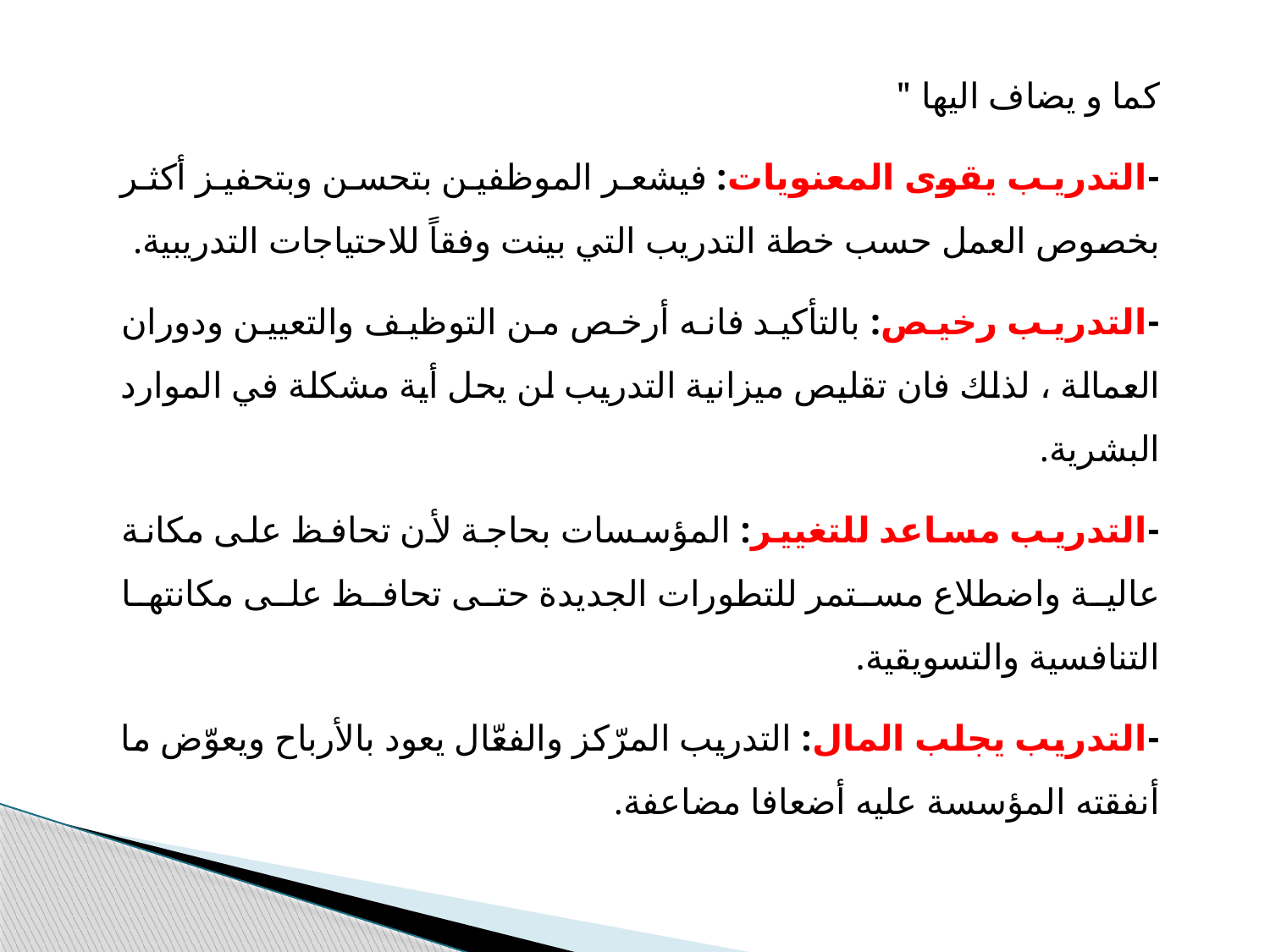

كما و يضاف اليها "
-التدريب يقوى المعنويات: فيشعر الموظفين بتحسن وبتحفيز أكثر بخصوص العمل حسب خطة التدريب التي بينت وفقاً للاحتياجات التدريبية.
-التدريب رخيص: بالتأكيد فانه أرخص من التوظيف والتعيين ودوران العمالة ، لذلك فان تقليص ميزانية التدريب لن يحل أية مشكلة في الموارد البشرية.
-التدريب مساعد للتغيير: المؤسسات بحاجة لأن تحافظ على مكانة عالية واضطلاع مستمر للتطورات الجديدة حتى تحافظ على مكانتها التنافسية والتسويقية.
-التدريب يجلب المال: التدريب المرّكز والفعّال يعود بالأرباح ويعوّض ما أنفقته المؤسسة عليه أضعافا مضاعفة.